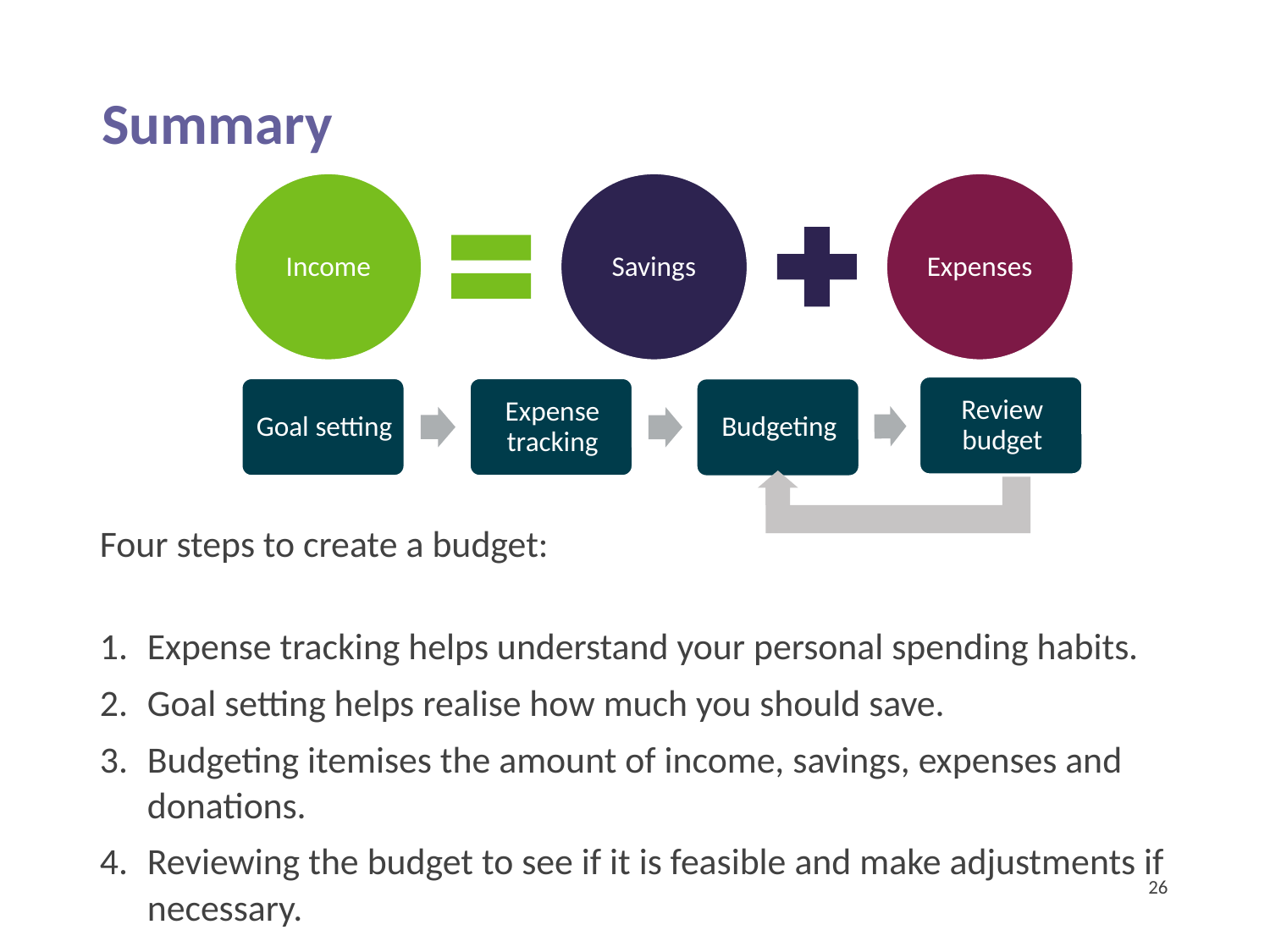

Summary
Income

Savings

Expenses
Goal setting

Expense tracking

Budgeting

Review budget

Four steps to create a budget:
Expense tracking helps understand your personal spending habits.
Goal setting helps realise how much you should save.
Budgeting itemises the amount of income, savings, expenses and donations.
Reviewing the budget to see if it is feasible and make adjustments if necessary.
26